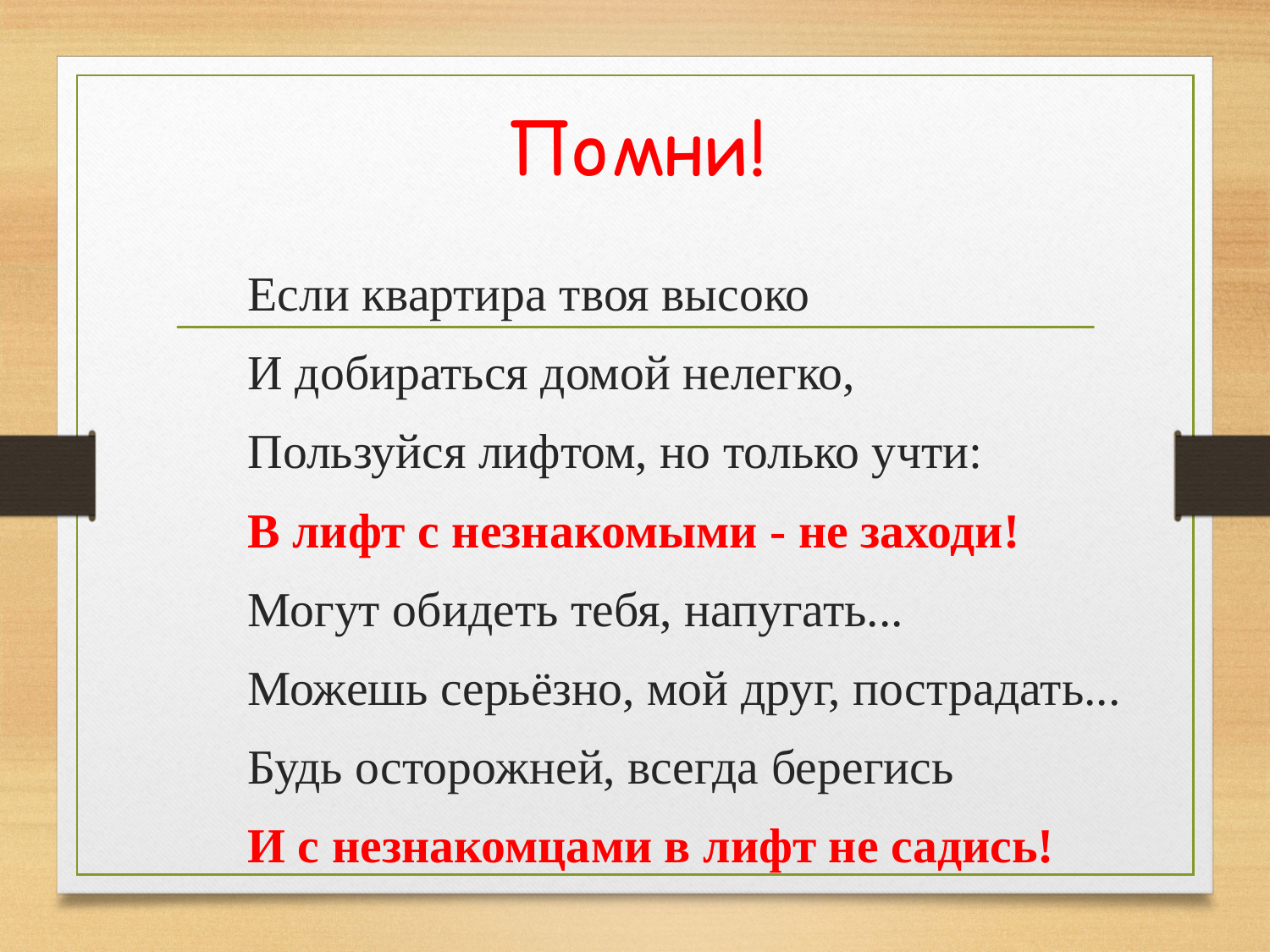

# Помни!
Если квартира твоя высоко
И добираться домой нелегко,
Пользуйся лифтом, но только учти:
В лифт с незнакомыми - не заходи!
Могут обидеть тебя, напугать...
Можешь серьёзно, мой друг, пострадать...
Будь осторожней, всегда берегись
И с незнакомцами в лифт не садись!